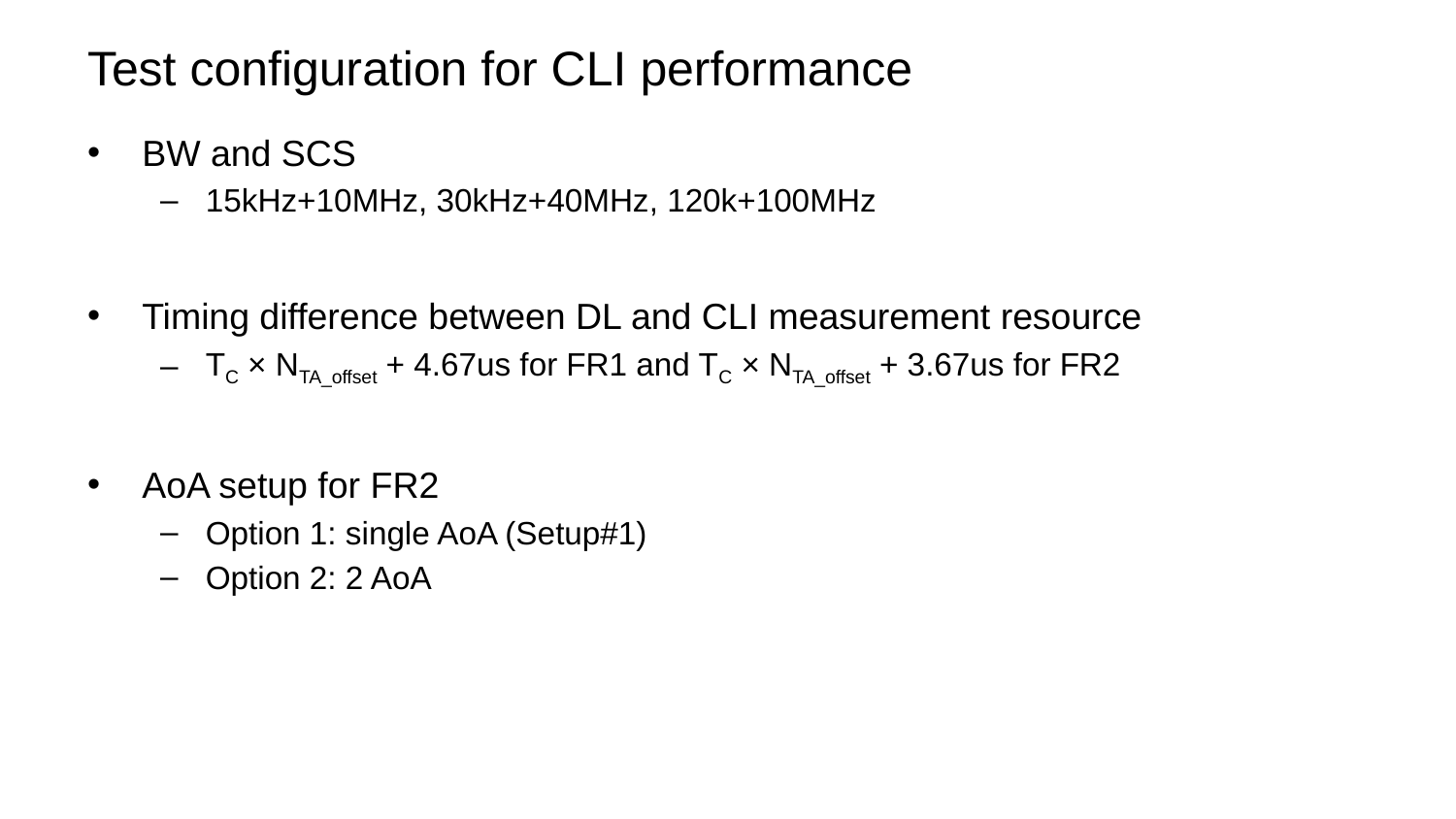

# Test configuration for CLI performance
BW and SCS
15kHz+10MHz, 30kHz+40MHz, 120k+100MHz

Timing difference between DL and CLI measurement resource
TC × NTA_offset + 4.67us for FR1 and TC × NTA_offset + 3.67us for FR2

AoA setup for FR2
Option 1: single AoA (Setup#1)
Option 2: 2 AoA